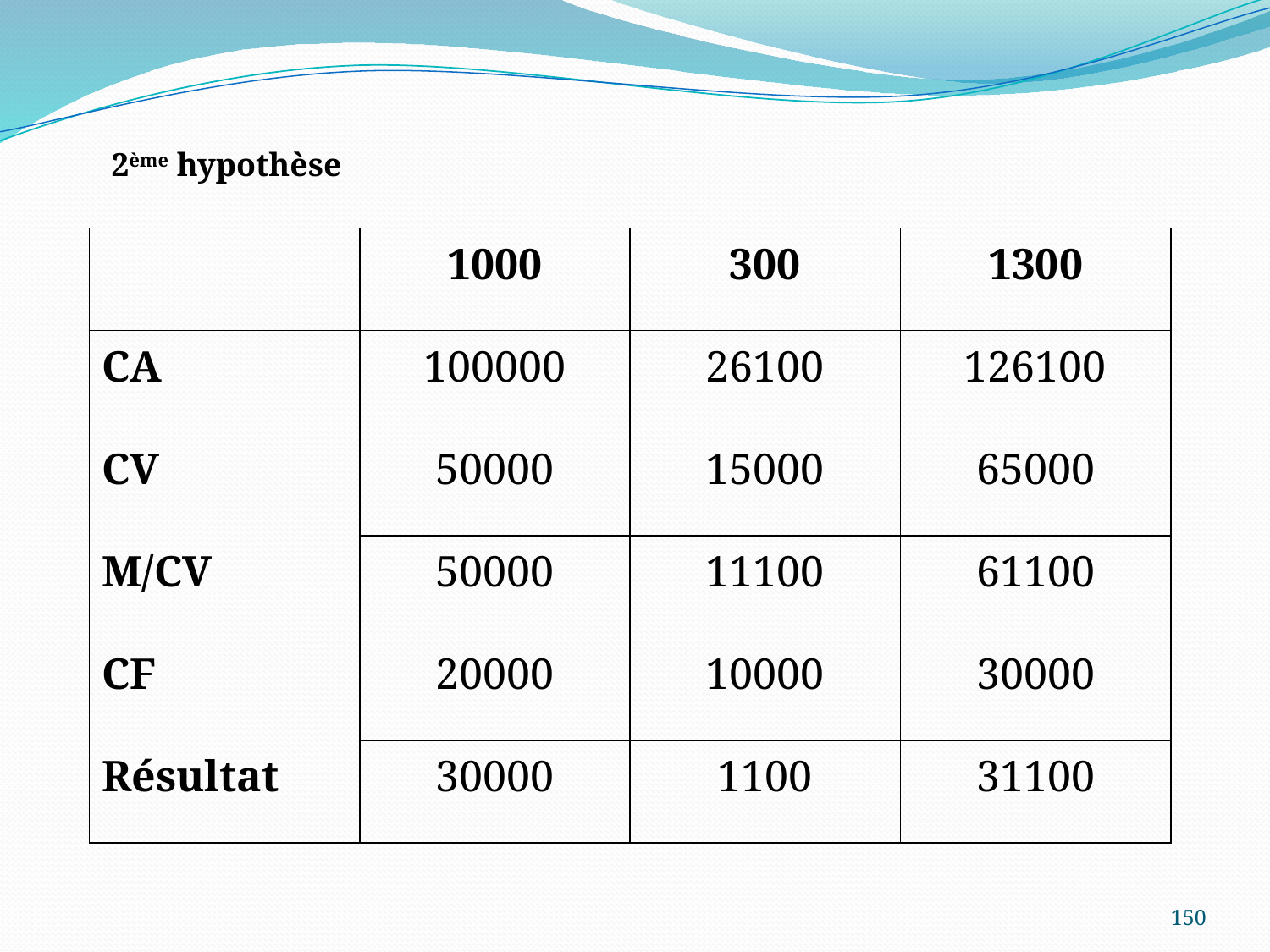

2ème hypothèse
|  | 1000 | 300 | 1300 |
| --- | --- | --- | --- |
| CA | 100000 | 26100 | 126100 |
| CV | 50000 | 15000 | 65000 |
| M/CV | 50000 | 11100 | 61100 |
| CF | 20000 | 10000 | 30000 |
| Résultat | 30000 | 1100 | 31100 |
150